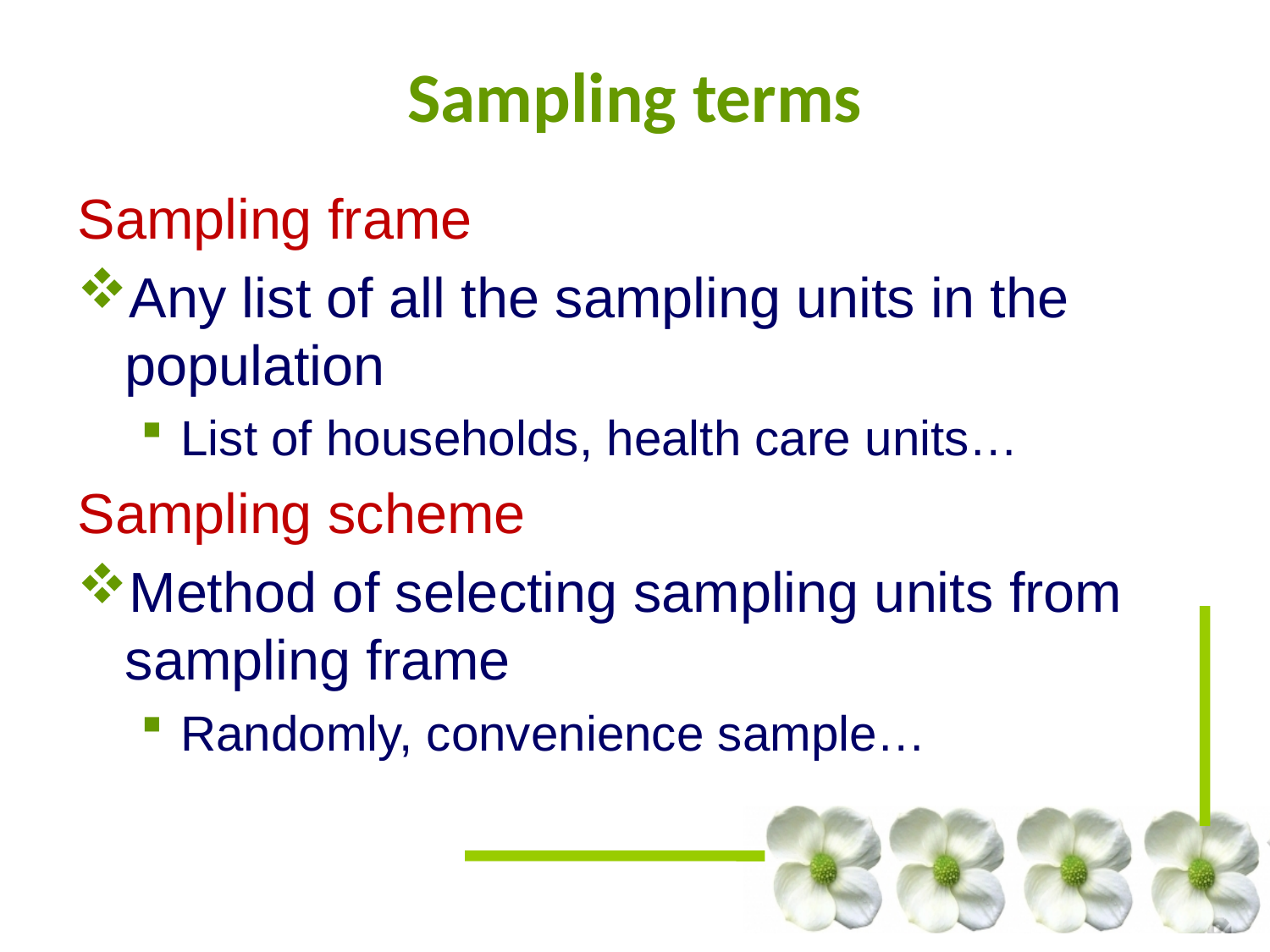

# Sampling terms
Sampling frame
Any list of all the sampling units in the population
List of households, health care units…
Sampling scheme
Method of selecting sampling units from sampling frame
Randomly, convenience sample…